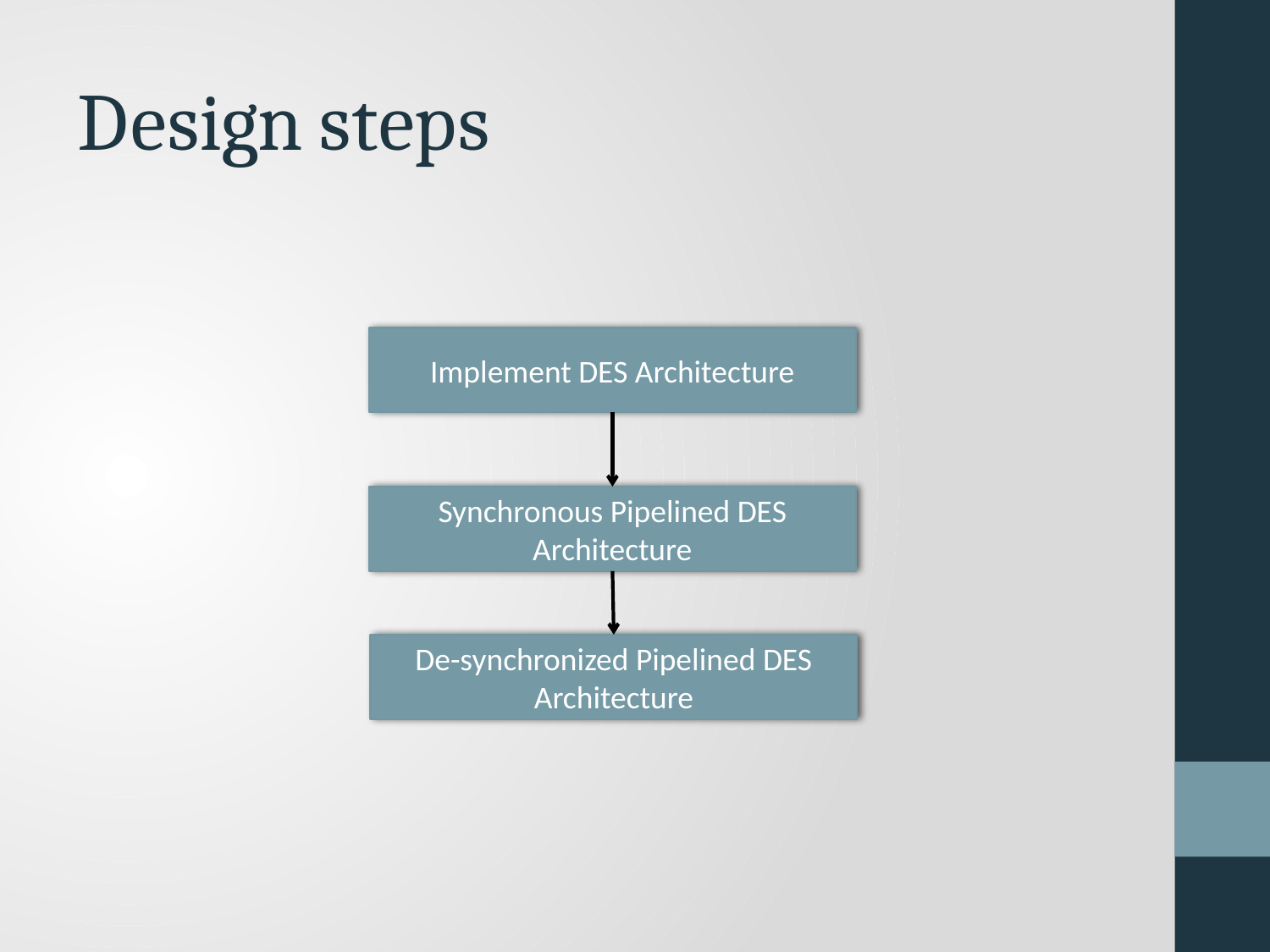

# Design steps

Implement DES Architecture
Synchronous Pipelined DES Architecture
De-synchronized Pipelined DES Architecture